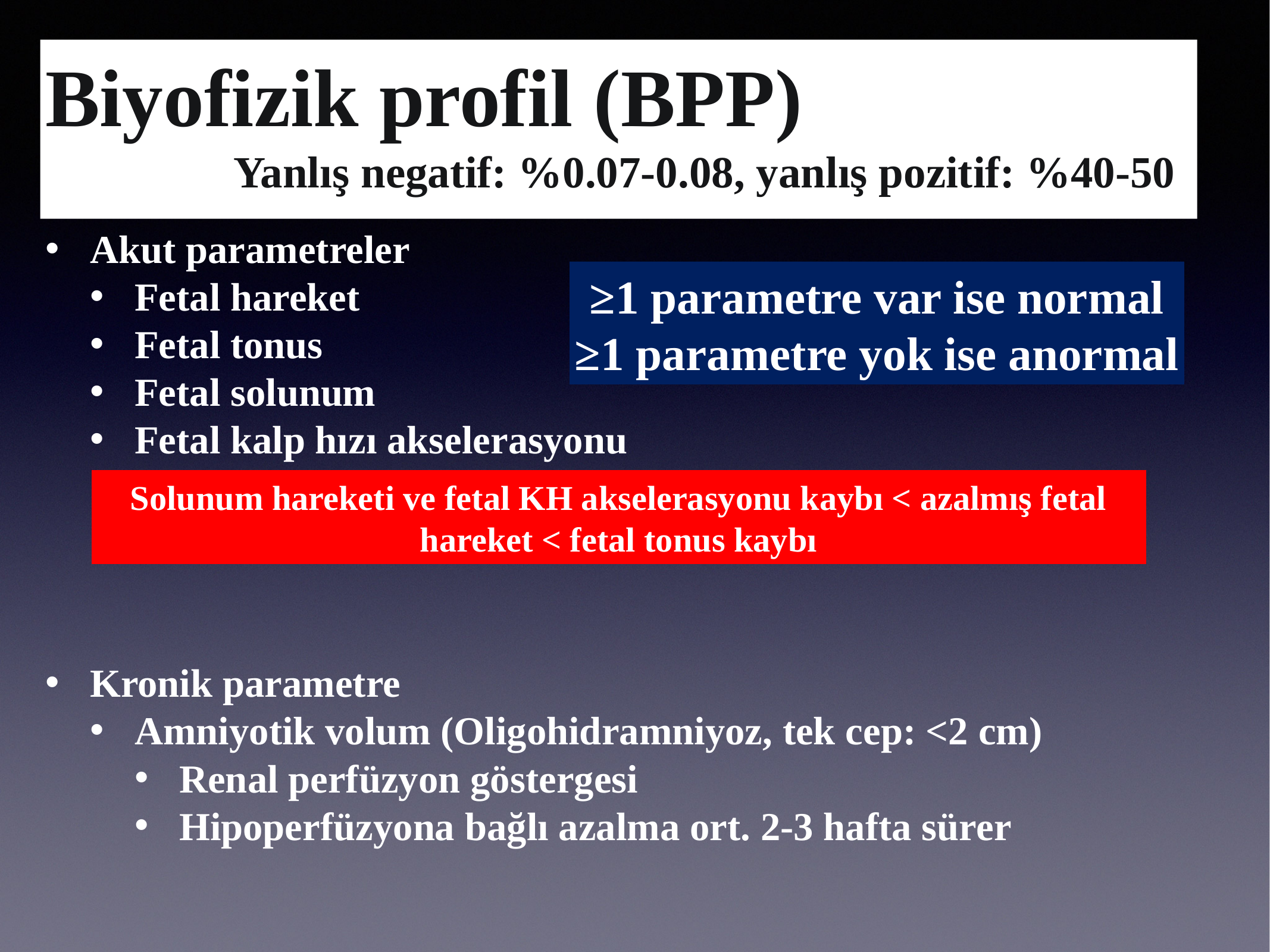

# Biyofizik profil (BPP) Yanlış negatif: %0.07-0.08, yanlış pozitif: %40-50
Akut parametreler
Fetal hareket
Fetal tonus
Fetal solunum
Fetal kalp hızı akselerasyonu

Kronik parametre
Amniyotik volum (Oligohidramniyoz, tek cep: <2 cm)
Renal perfüzyon göstergesi
Hipoperfüzyona bağlı azalma ort. 2-3 hafta sürer
≥1 parametre var ise normal
≥1 parametre yok ise anormal
Solunum hareketi ve fetal KH akselerasyonu kaybı < azalmış fetal hareket < fetal tonus kaybı